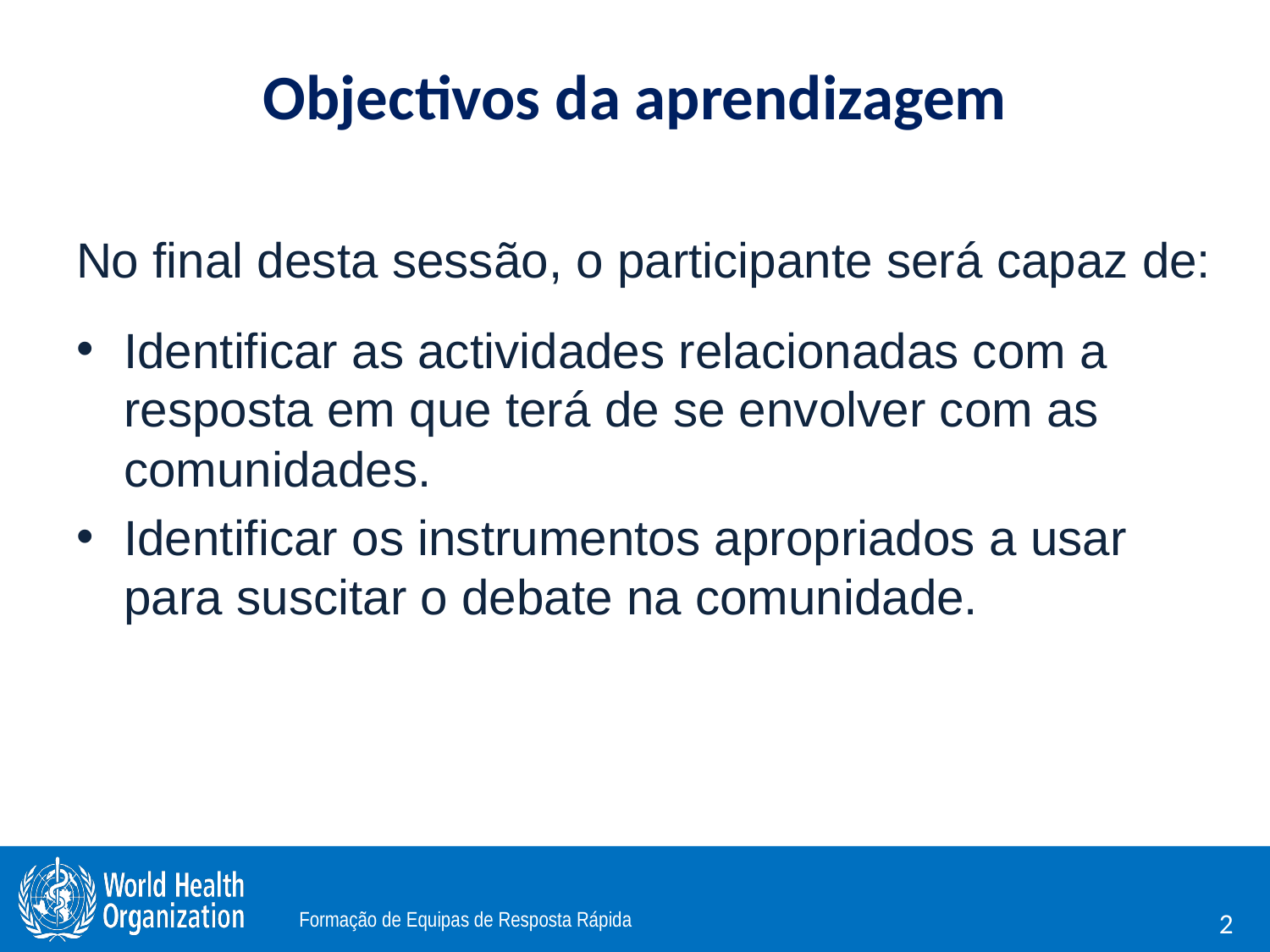

Objectivos da aprendizagem
No final desta sessão, o participante será capaz de:
Identificar as actividades relacionadas com a resposta em que terá de se envolver com as comunidades.
Identificar os instrumentos apropriados a usar para suscitar o debate na comunidade.